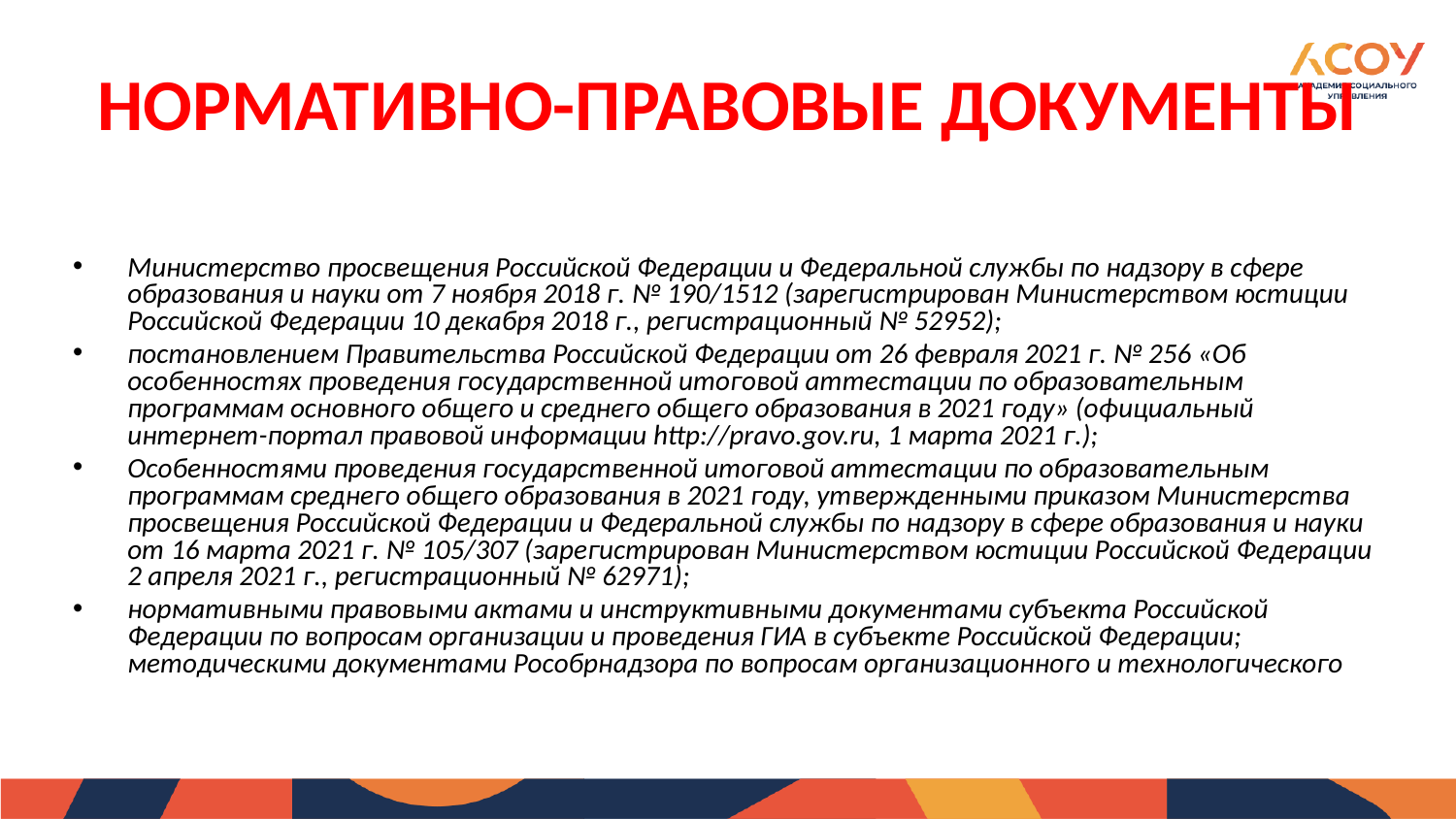

НОРМАТИВНО-ПРАВОВЫЕ ДОКУМЕНТЫ
Министерство просвещения Российской Федерации и Федеральной службы по надзору в сфере образования и науки от 7 ноября 2018 г. № 190/1512 (зарегистрирован Министерством юстиции Российской Федерации 10 декабря 2018 г., регистрационный № 52952);
постановлением Правительства Российской Федерации от 26 февраля 2021 г. № 256 «Об особенностях проведения государственной итоговой аттестации по образовательным программам основного общего и среднего общего образования в 2021 году» (официальный интернет-портал правовой информации http://pravo.gov.ru, 1 марта 2021 г.);
Особенностями проведения государственной итоговой аттестации по образовательным программам среднего общего образования в 2021 году, утвержденными приказом Министерства просвещения Российской Федерации и Федеральной службы по надзору в сфере образования и науки от 16 марта 2021 г. № 105/307 (зарегистрирован Министерством юстиции Российской Федерации 2 апреля 2021 г., регистрационный № 62971);
нормативными правовыми актами и инструктивными документами субъекта Российской Федерации по вопросам организации и проведения ГИА в субъекте Российской Федерации; методическими документами Рособрнадзора по вопросам организационного и технологического